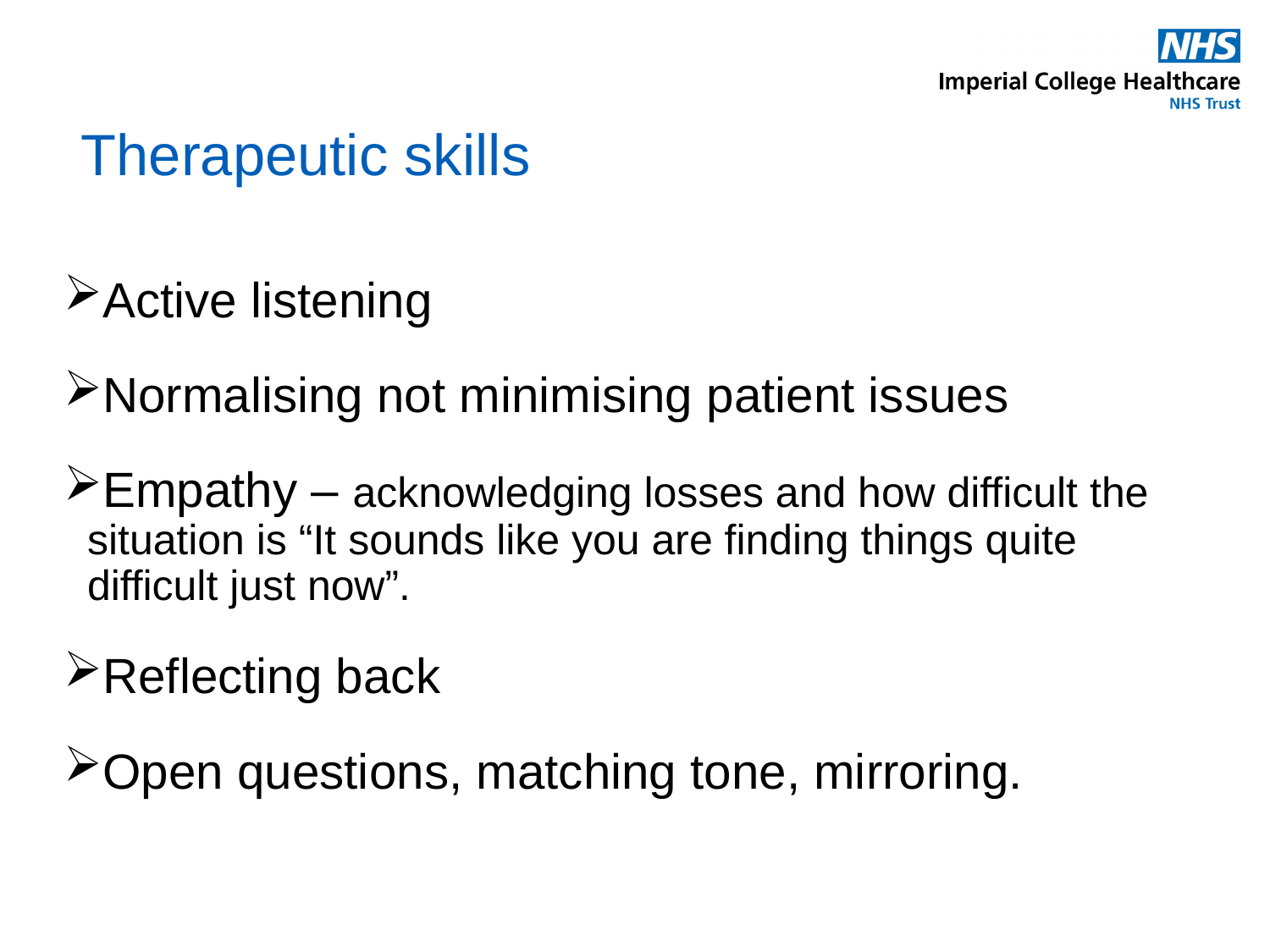

Therapeutic skills
Active listening

Normalising not minimising patient issues

Empathy – acknowledging losses and how difficult the situation is “It sounds like you are finding things quite difficult just now”.

Reflecting back

Open questions, matching tone, mirroring.